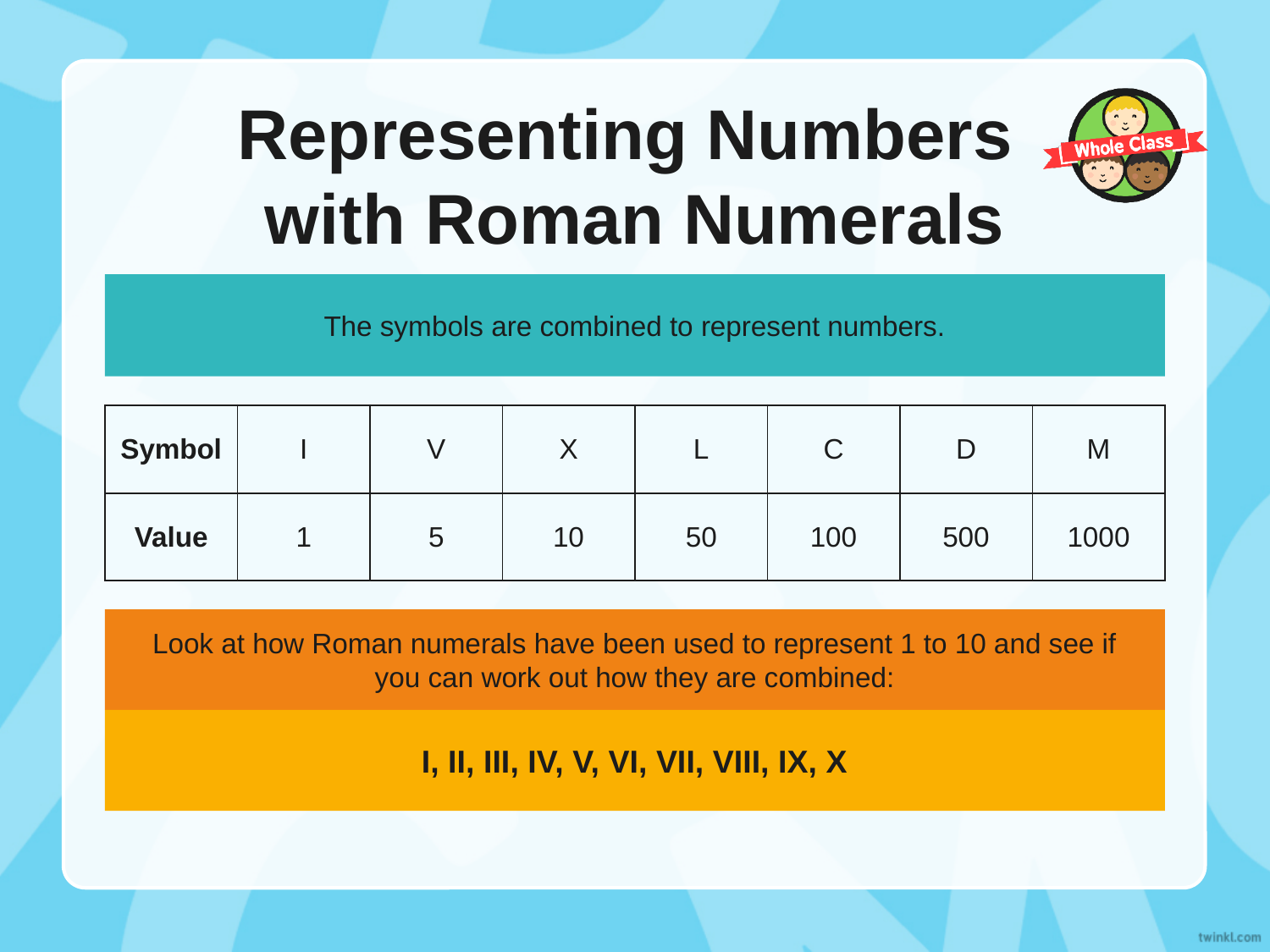

Representing Numbers
with Roman Numerals
The symbols are combined to represent numbers.
| Symbol | I | V | X | L | C | D | M |
| --- | --- | --- | --- | --- | --- | --- | --- |
| Value | 1 | 5 | 10 | 50 | 100 | 500 | 1000 |
Look at how Roman numerals have been used to represent 1 to 10 and see if you can work out how they are combined:
I, II, III, IV, V, VI, VII, VIII, IX, X